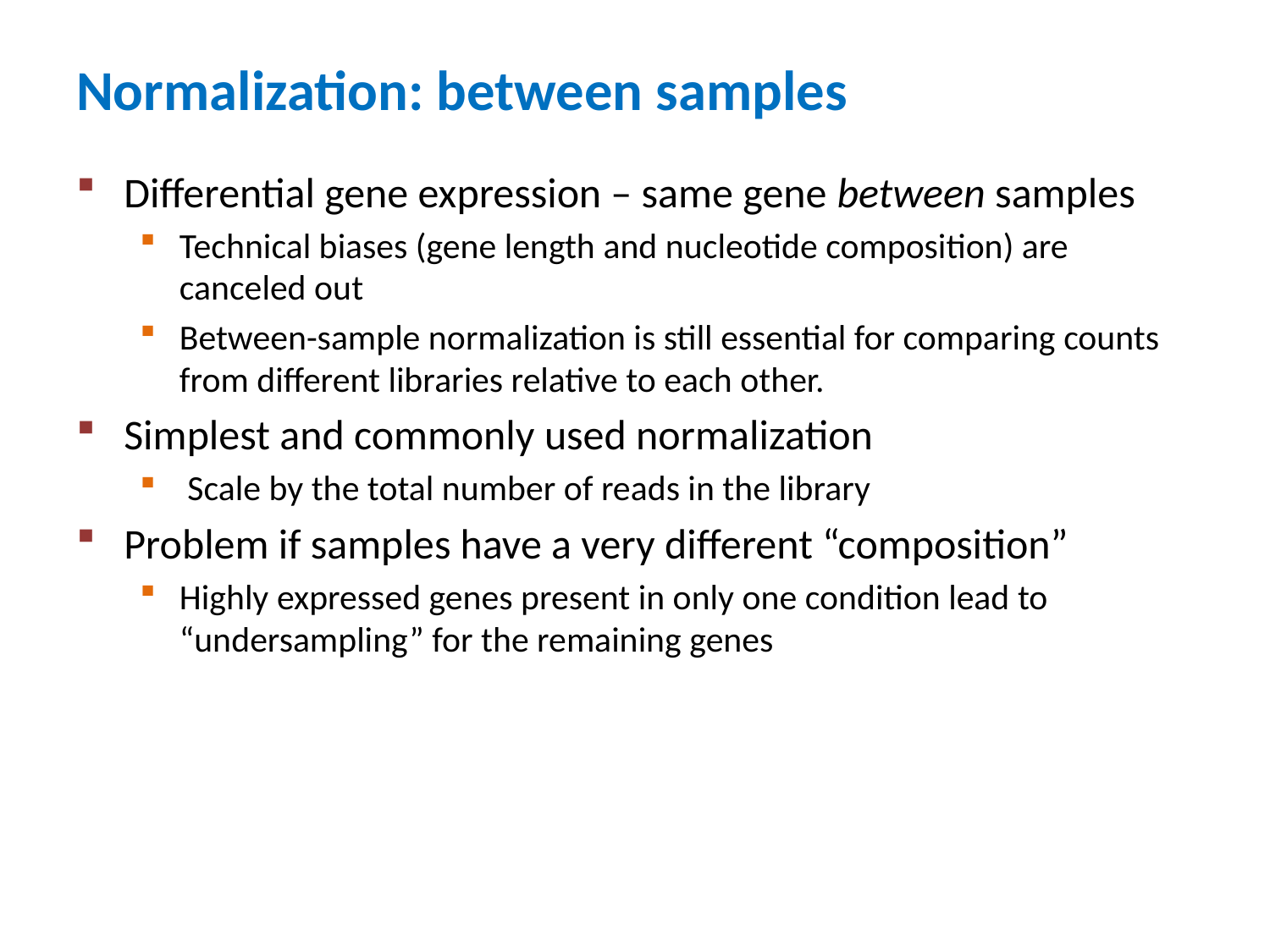

Normalization: between samples
Differential gene expression – same gene between samples
Technical biases (gene length and nucleotide composition) are canceled out
Between-sample normalization is still essential for comparing counts from different libraries relative to each other.
Simplest and commonly used normalization
 Scale by the total number of reads in the library
Problem if samples have a very different “composition”
Highly expressed genes present in only one condition lead to “undersampling” for the remaining genes